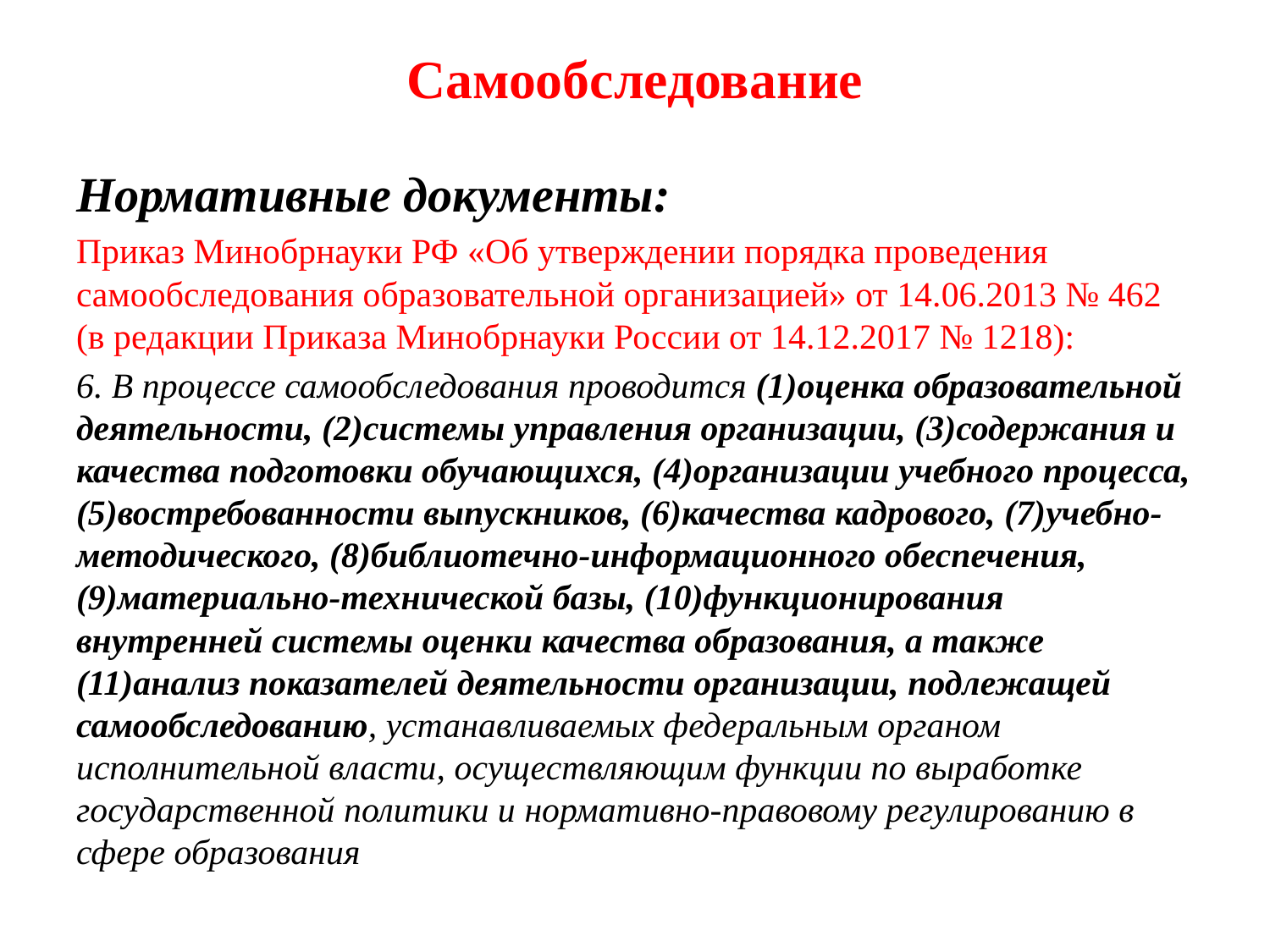

# Самообследование
Нормативные документы:
Приказ Минобрнауки РФ «Об утверждении порядка проведения самообследования образовательной организацией» от 14.06.2013 № 462 (в редакции Приказа Минобрнауки России от 14.12.2017 № 1218):
6. В процессе самообследования проводится (1)оценка образовательной деятельности, (2)системы управления организации, (3)содержания и качества подготовки обучающихся, (4)организации учебного процесса, (5)востребованности выпускников, (6)качества кадрового, (7)учебно-методического, (8)библиотечно-информационного обеспечения, (9)материально-технической базы, (10)функционирования внутренней системы оценки качества образования, а также (11)анализ показателей деятельности организации, подлежащей самообследованию, устанавливаемых федеральным органом исполнительной власти, осуществляющим функции по выработке государственной политики и нормативно-правовому регулированию в сфере образования